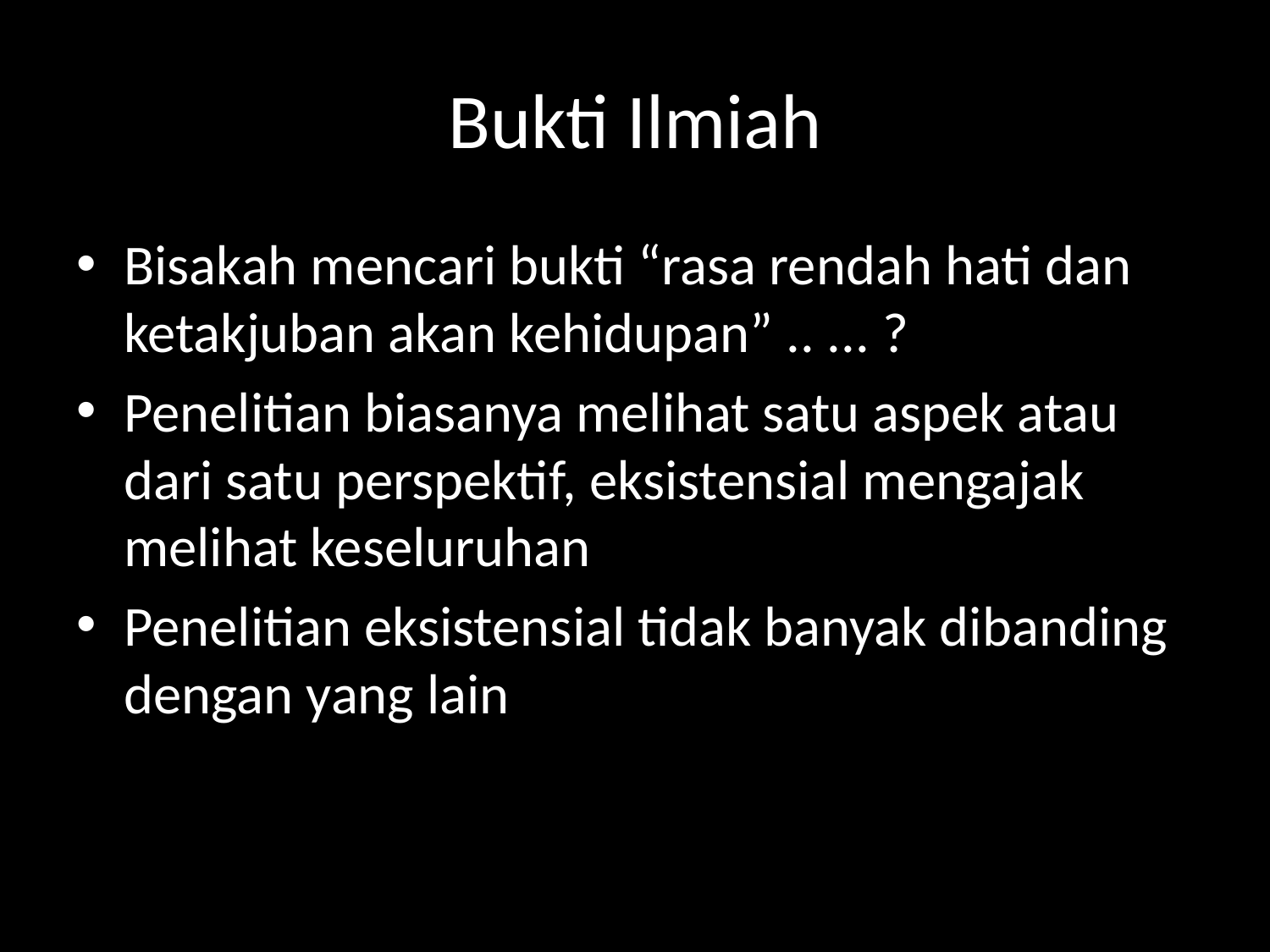

# Bukti Ilmiah
Bisakah mencari bukti “rasa rendah hati dan ketakjuban akan kehidupan” .. ... ?
Penelitian biasanya melihat satu aspek atau dari satu perspektif, eksistensial mengajak melihat keseluruhan
Penelitian eksistensial tidak banyak dibanding dengan yang lain